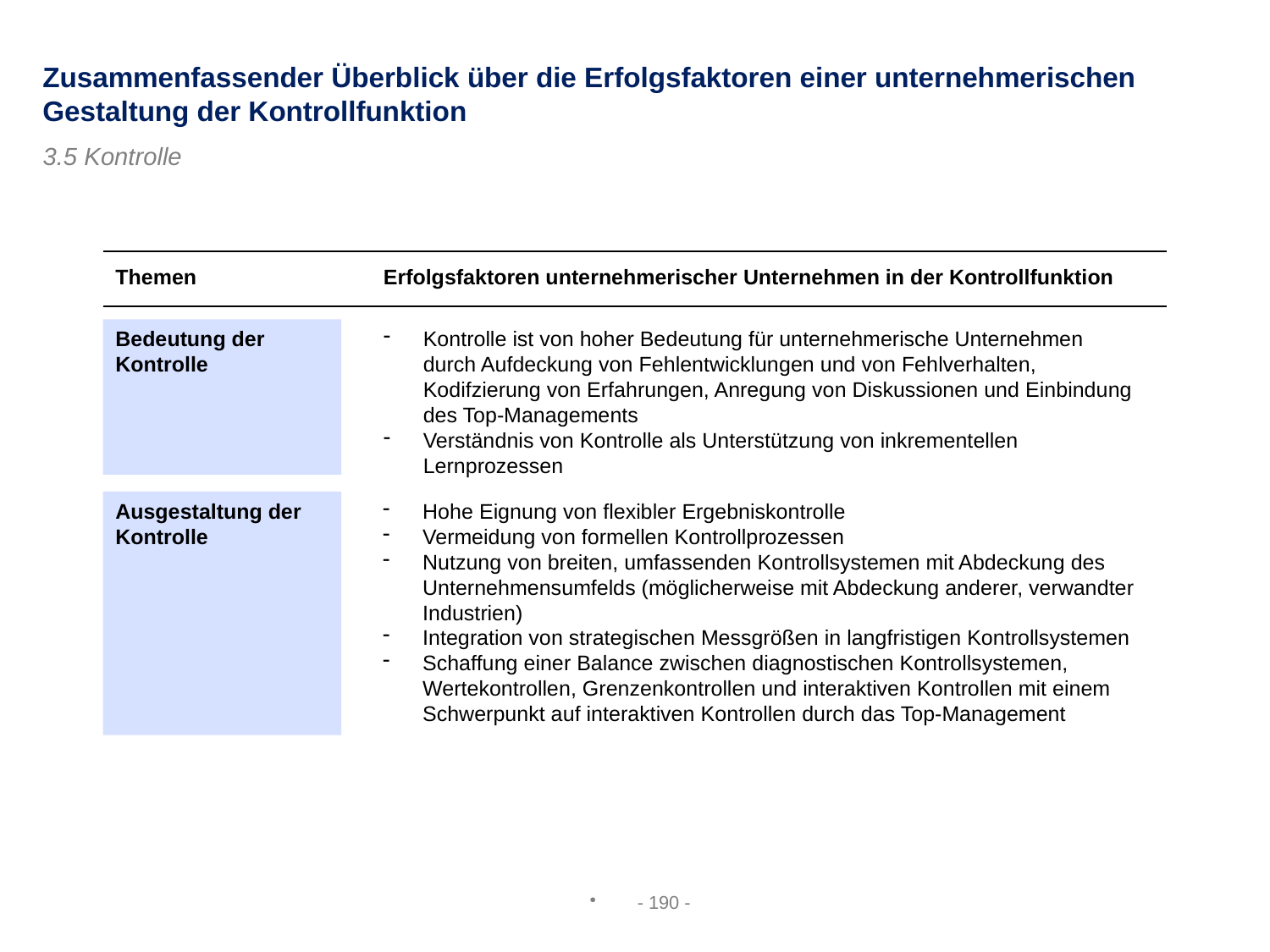

Zusammenfassender Überblick über die Erfolgsfaktoren einer unternehmerischen Gestaltung der Kontrollfunktion
3.5 Kontrolle
Themen
Erfolgsfaktoren unternehmerischer Unternehmen in der Kontrollfunktion
Bedeutung der Kontrolle
Kontrolle ist von hoher Bedeutung für unternehmerische Unternehmen durch Aufdeckung von Fehlentwicklungen und von Fehlverhalten, Kodifzierung von Erfahrungen, Anregung von Diskussionen und Einbindung des Top-Managements
Verständnis von Kontrolle als Unterstützung von inkrementellen Lernprozessen
Ausgestaltung der Kontrolle
Hohe Eignung von flexibler Ergebniskontrolle
Vermeidung von formellen Kontrollprozessen
Nutzung von breiten, umfassenden Kontrollsystemen mit Abdeckung des Unternehmensumfelds (möglicherweise mit Abdeckung anderer, verwandter Industrien)
Integration von strategischen Messgrößen in langfristigen Kontrollsystemen
Schaffung einer Balance zwischen diagnostischen Kontrollsystemen, Wertekontrollen, Grenzenkontrollen und interaktiven Kontrollen mit einem Schwerpunkt auf interaktiven Kontrollen durch das Top-Management
- 190 -